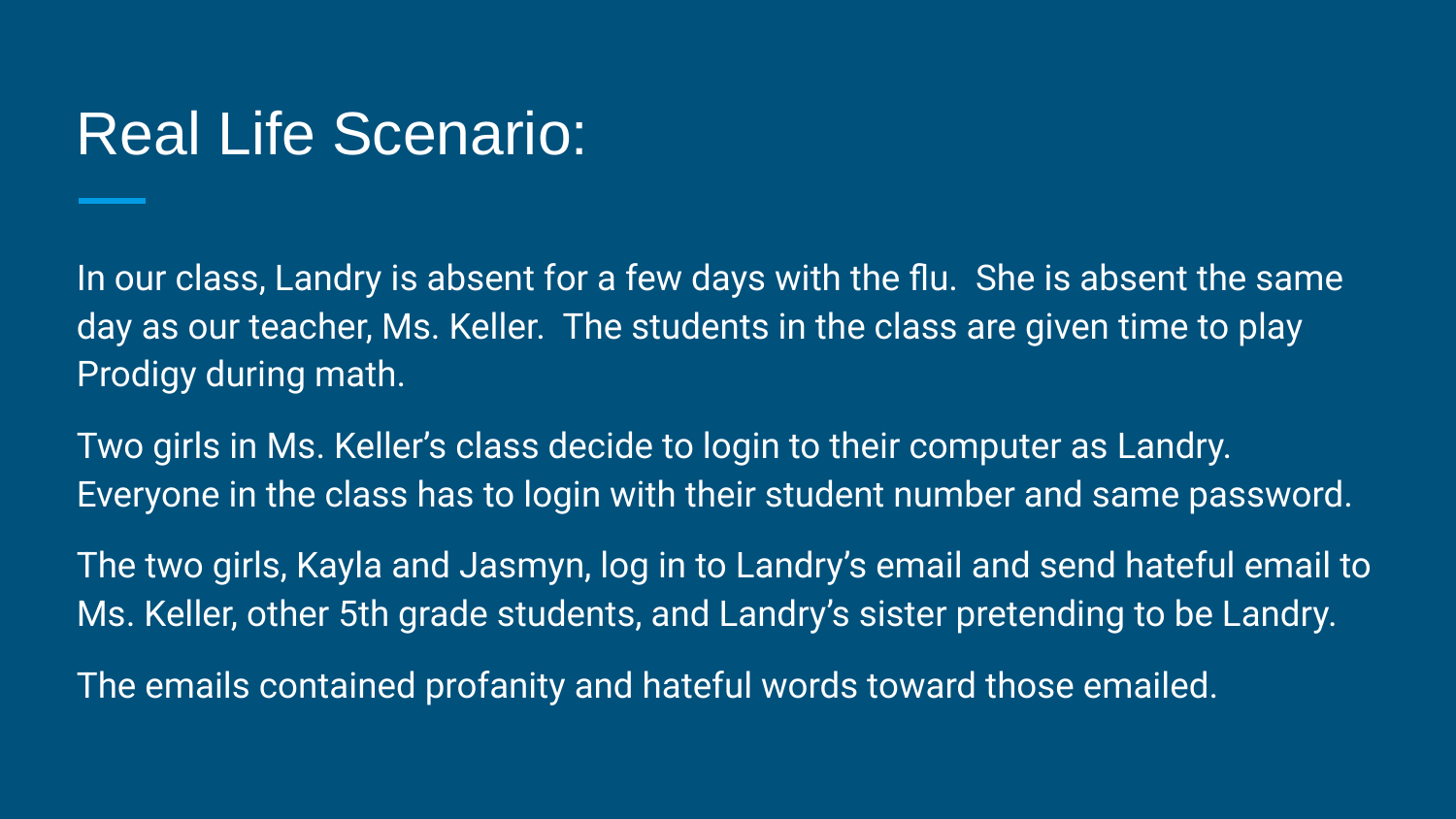

# Real Life Scenario:
In our class, Landry is absent for a few days with the flu.  She is absent the same day as our teacher, Ms. Keller.  The students in the class are given time to play Prodigy during math.
Two girls in Ms. Keller’s class decide to login to their computer as Landry.  Everyone in the class has to login with their student number and same password.
The two girls, Kayla and Jasmyn, log in to Landry’s email and send hateful email to Ms. Keller, other 5th grade students, and Landry’s sister pretending to be Landry.
The emails contained profanity and hateful words toward those emailed.